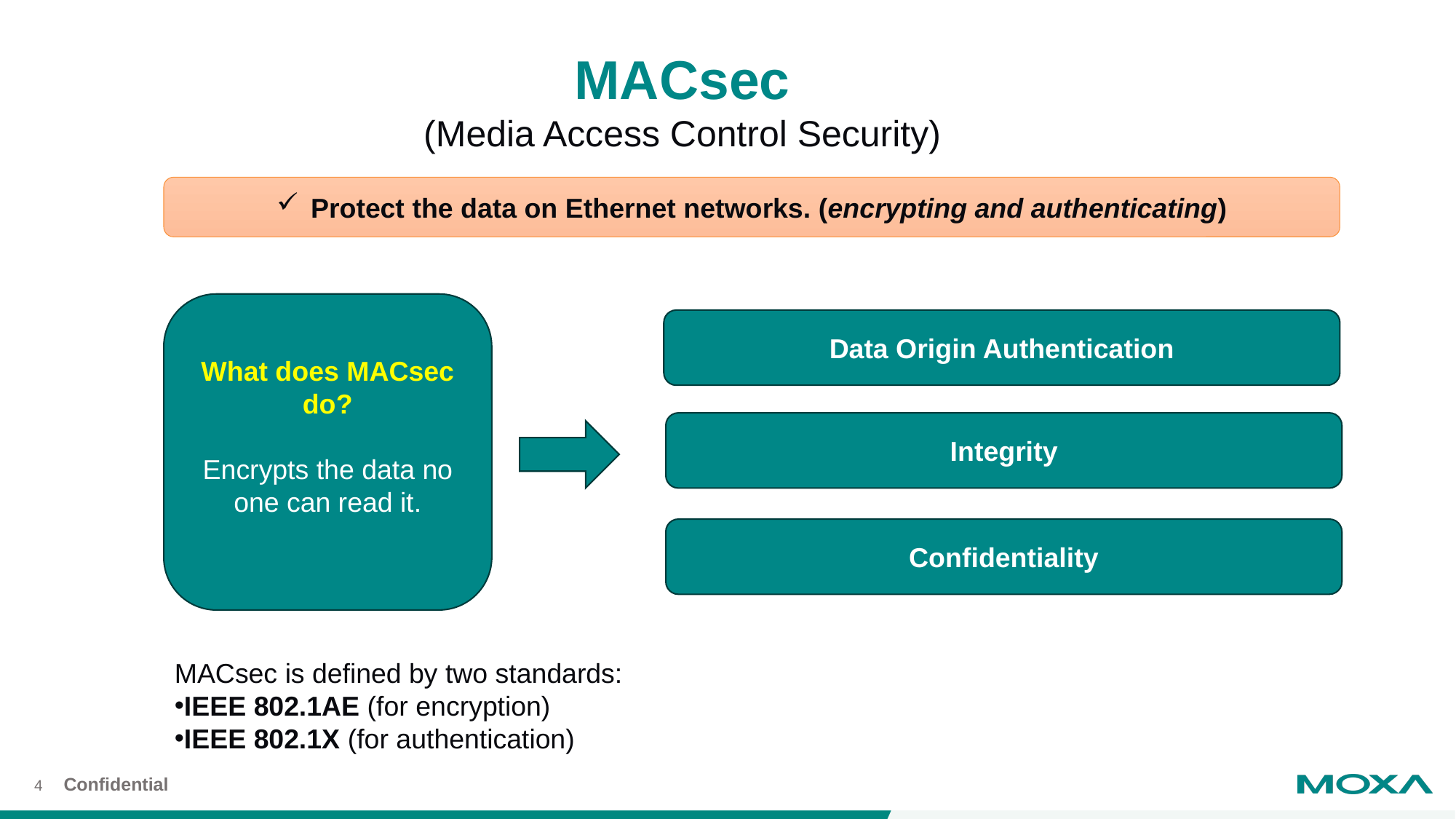

MACsec
(Media Access Control Security)

Protect the data on Ethernet networks. (encrypting and authenticating)

What does MACsec do?

Encrypts the data no one can read it.

Data Origin Authentication
Integrity

Confidentiality
MACsec is defined by two standards:
IEEE 802.1AE (for encryption)
IEEE 802.1X (for authentication)